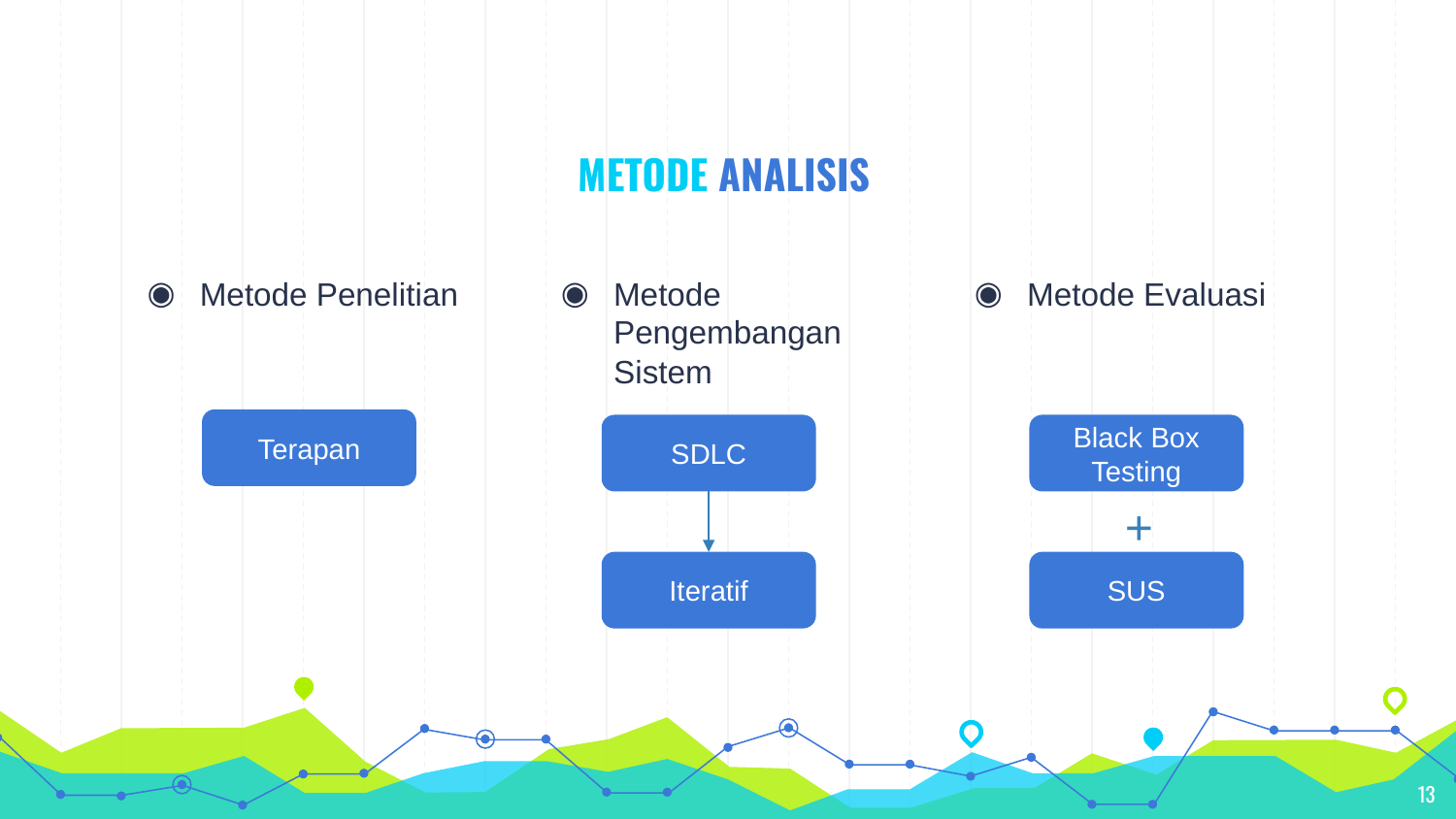

# METODE ANALISIS
Metode Penelitian
Metode Pengembangan Sistem
Metode Evaluasi
Terapan
SDLC
Black Box Testing
+
Iteratif
SUS
13